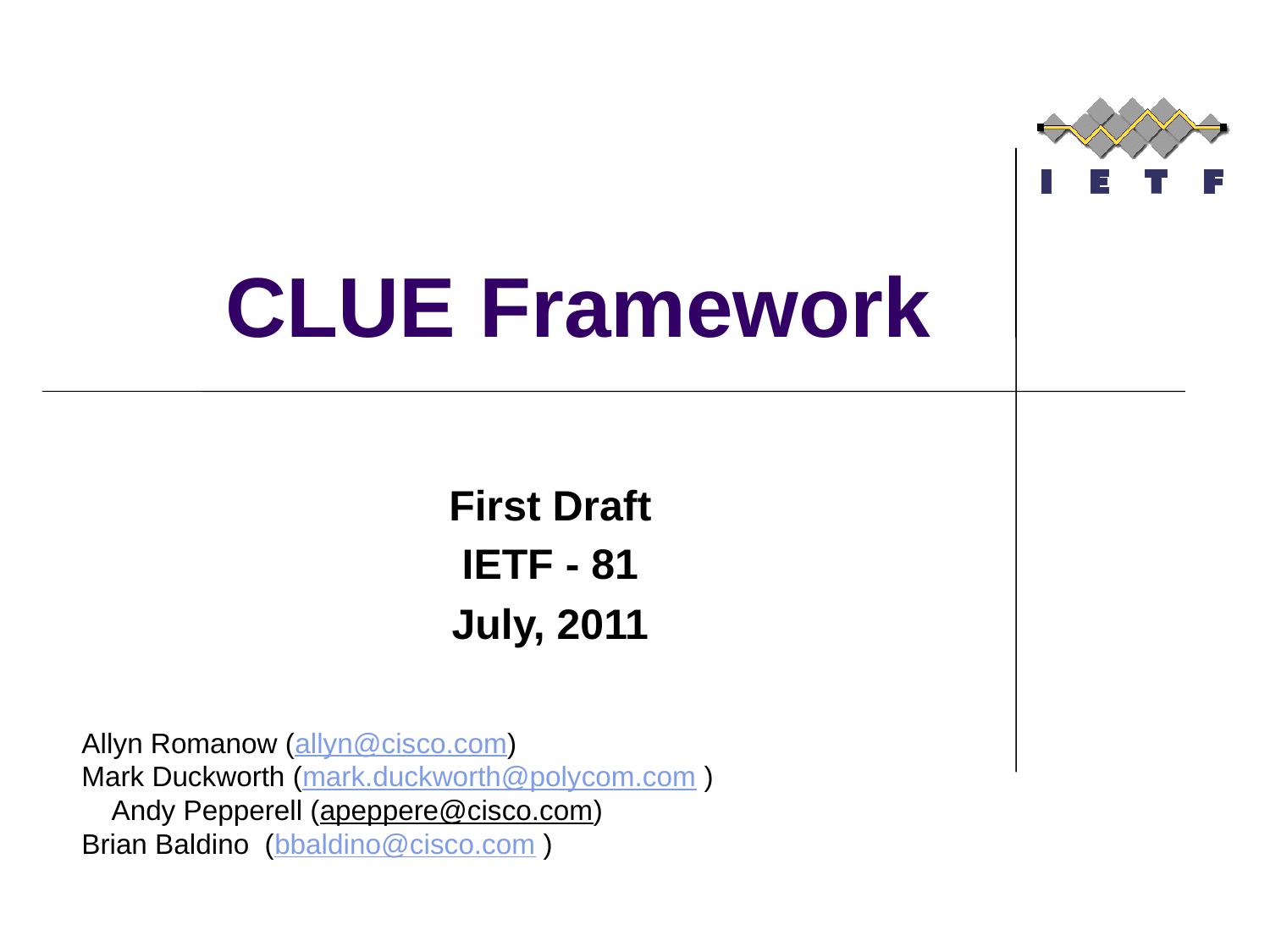

# CLUE Framework

First Draft
IETF - 81
July, 2011
Allyn Romanow (allyn@cisco.com)                                                                         Mark Duckworth (mark.duckworth@polycom.com )                                                            Andy Pepperell (apeppere@cisco.com)                                                                 Brian Baldino  (bbaldino@cisco.com )